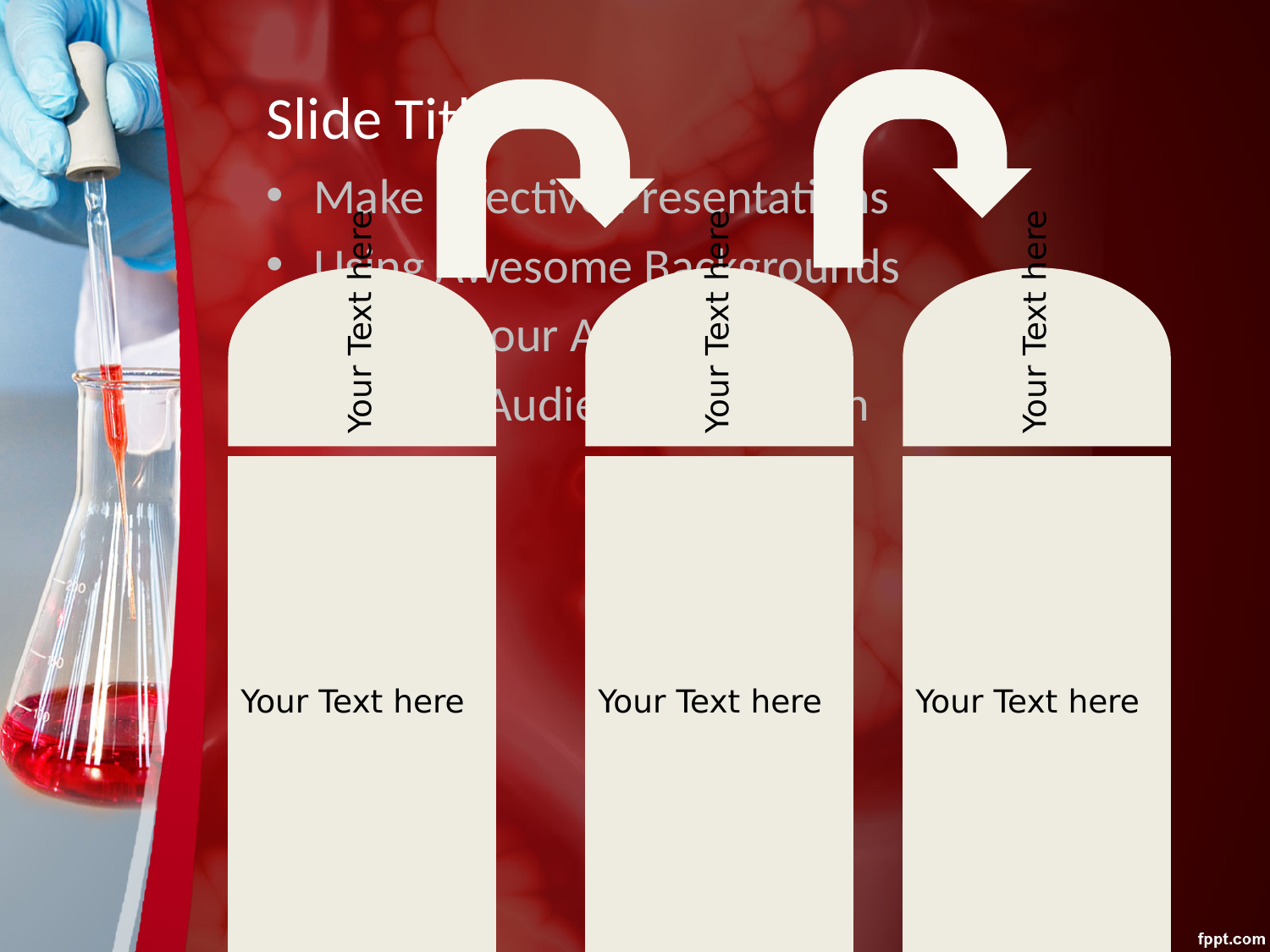

# Slide Title

Make Effective Presentations
Using Awesome Backgrounds
Engage your Audience
Capture Audience Attention
Your Text here
Your Text here
Your Text here
Your Text here
Your Text here
Your Text here